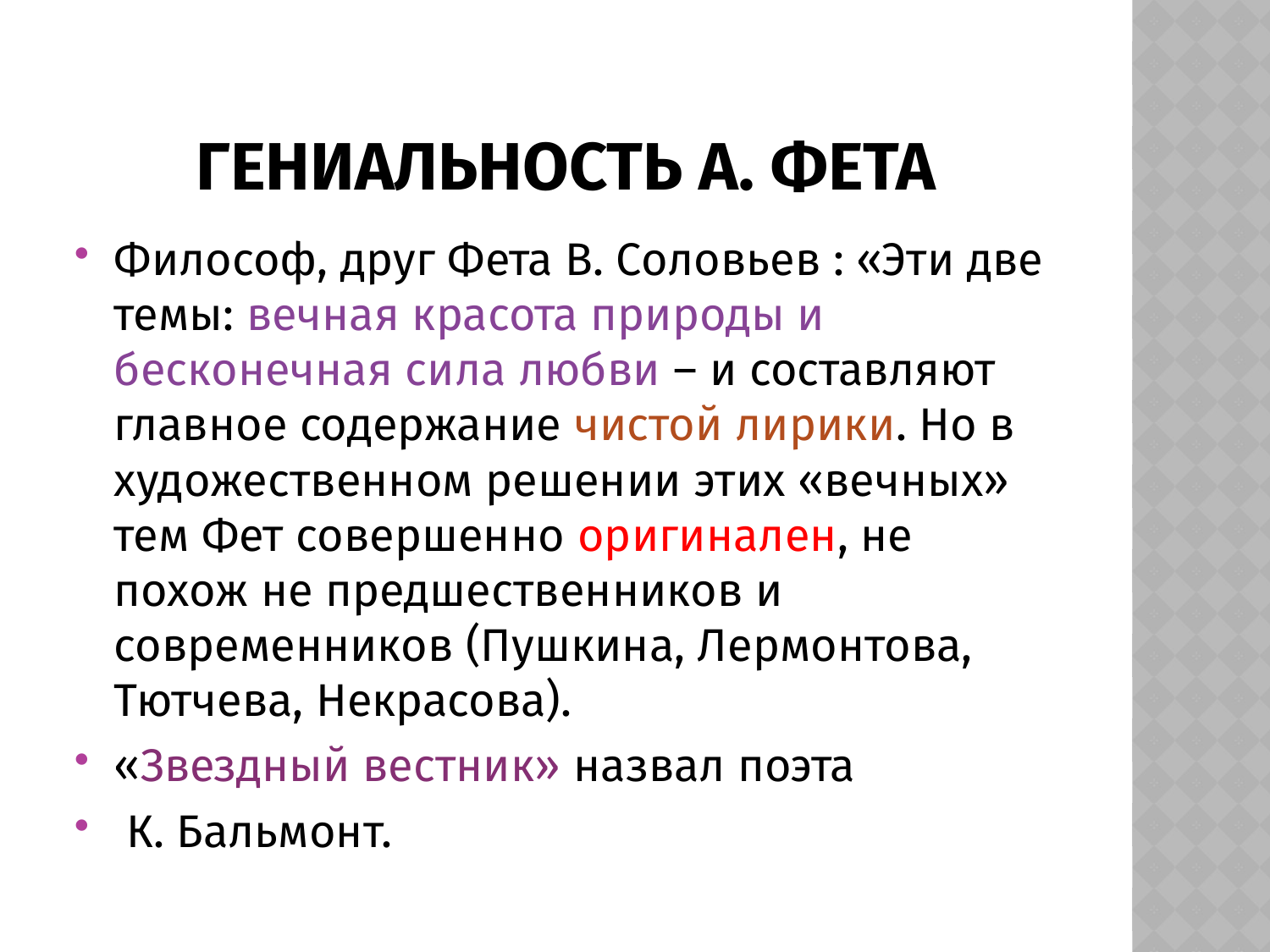

# Гениальность А. Фета
Философ, друг Фета В. Соловьев : «Эти две темы: вечная красота природы и бесконечная сила любви – и составляют главное содержание чистой лирики. Но в художественном решении этих «вечных» тем Фет совершенно оригинален, не похож не предшественников и современников (Пушкина, Лермонтова, Тютчева, Некрасова).
«Звездный вестник» назвал поэта
 К. Бальмонт.